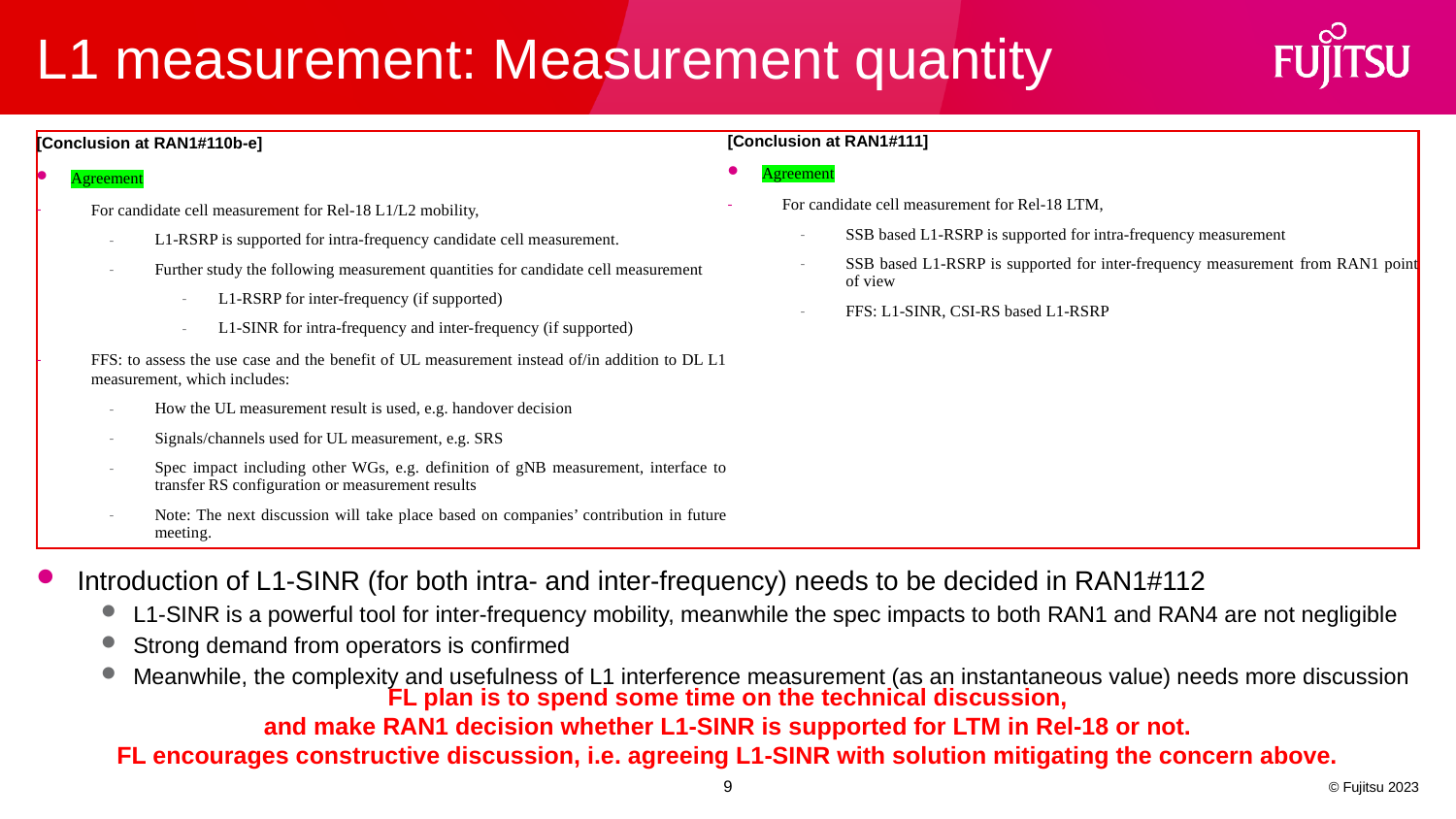

# L1 measurement: Measurement quantity
[Conclusion at RAN1#110b-e]
Agreement
For candidate cell measurement for Rel-18 L1/L2 mobility,
L1-RSRP is supported for intra-frequency candidate cell measurement.
Further study the following measurement quantities for candidate cell measurement
L1-RSRP for inter-frequency (if supported)
L1-SINR for intra-frequency and inter-frequency (if supported)
FFS: to assess the use case and the benefit of UL measurement instead of/in addition to DL L1 measurement, which includes:
How the UL measurement result is used, e.g. handover decision
Signals/channels used for UL measurement, e.g. SRS
Spec impact including other WGs, e.g. definition of gNB measurement, interface to transfer RS configuration or measurement results
Note: The next discussion will take place based on companies’ contribution in future meeting.
[Conclusion at RAN1#111]
Agreement
For candidate cell measurement for Rel-18 LTM,
SSB based L1-RSRP is supported for intra-frequency measurement
SSB based L1-RSRP is supported for inter-frequency measurement from RAN1 point of view
FFS: L1-SINR, CSI-RS based L1-RSRP

Introduction of L1-SINR (for both intra- and inter-frequency) needs to be decided in RAN1#112
L1-SINR is a powerful tool for inter-frequency mobility, meanwhile the spec impacts to both RAN1 and RAN4 are not negligible
Strong demand from operators is confirmed
Meanwhile, the complexity and usefulness of L1 interference measurement (as an instantaneous value) needs more discussion

FL plan is to spend some time on the technical discussion,
and make RAN1 decision whether L1-SINR is supported for LTM in Rel-18 or not.
FL encourages constructive discussion, i.e. agreeing L1-SINR with solution mitigating the concern above.

9
© Fujitsu 2023